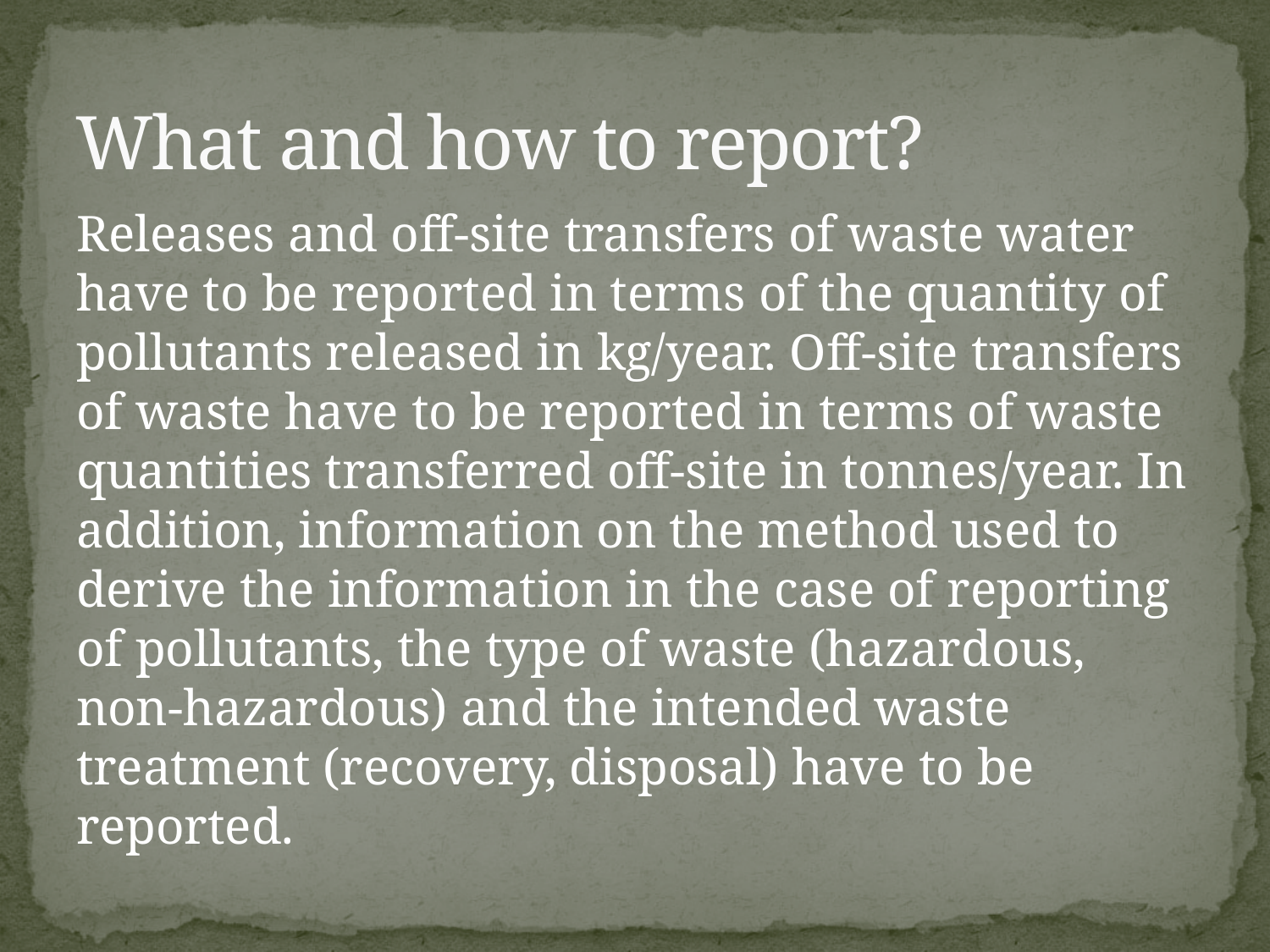

# What and how to report?
Releases and off-site transfers of waste water have to be reported in terms of the quantity of pollutants released in kg/year. Off-site transfers of waste have to be reported in terms of waste quantities transferred off-site in tonnes/year. In addition, information on the method used to derive the information in the case of reporting of pollutants, the type of waste (hazardous, non-hazardous) and the intended waste treatment (recovery, disposal) have to be reported.